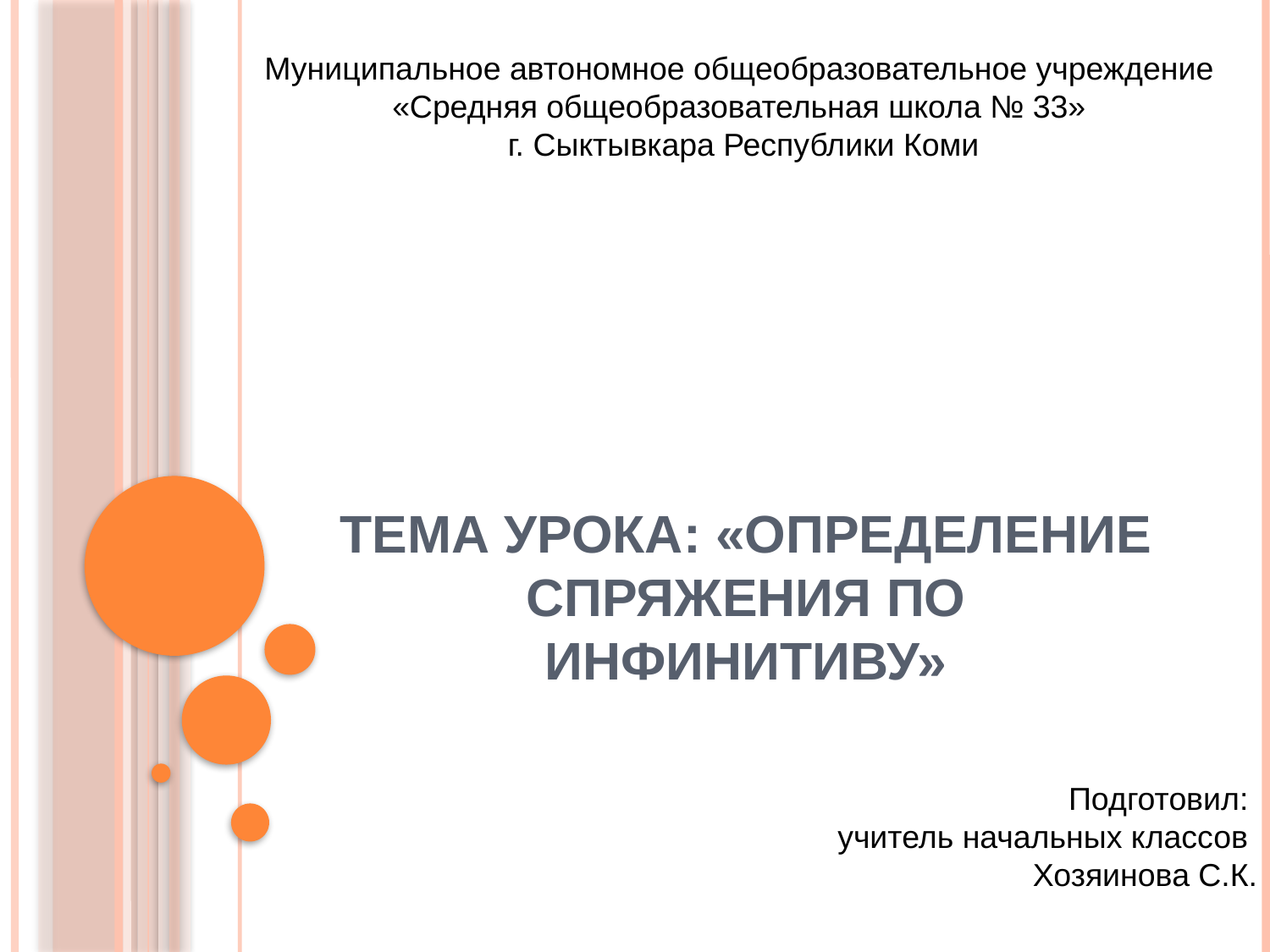

Муниципальное автономное общеобразовательное учреждение «Средняя общеобразовательная школа № 33»
 г. Сыктывкара Республики Коми
# Тема урока: «Определение спряжения по инфинитиву»
Подготовил:
учитель начальных классов
Хозяинова С.К.